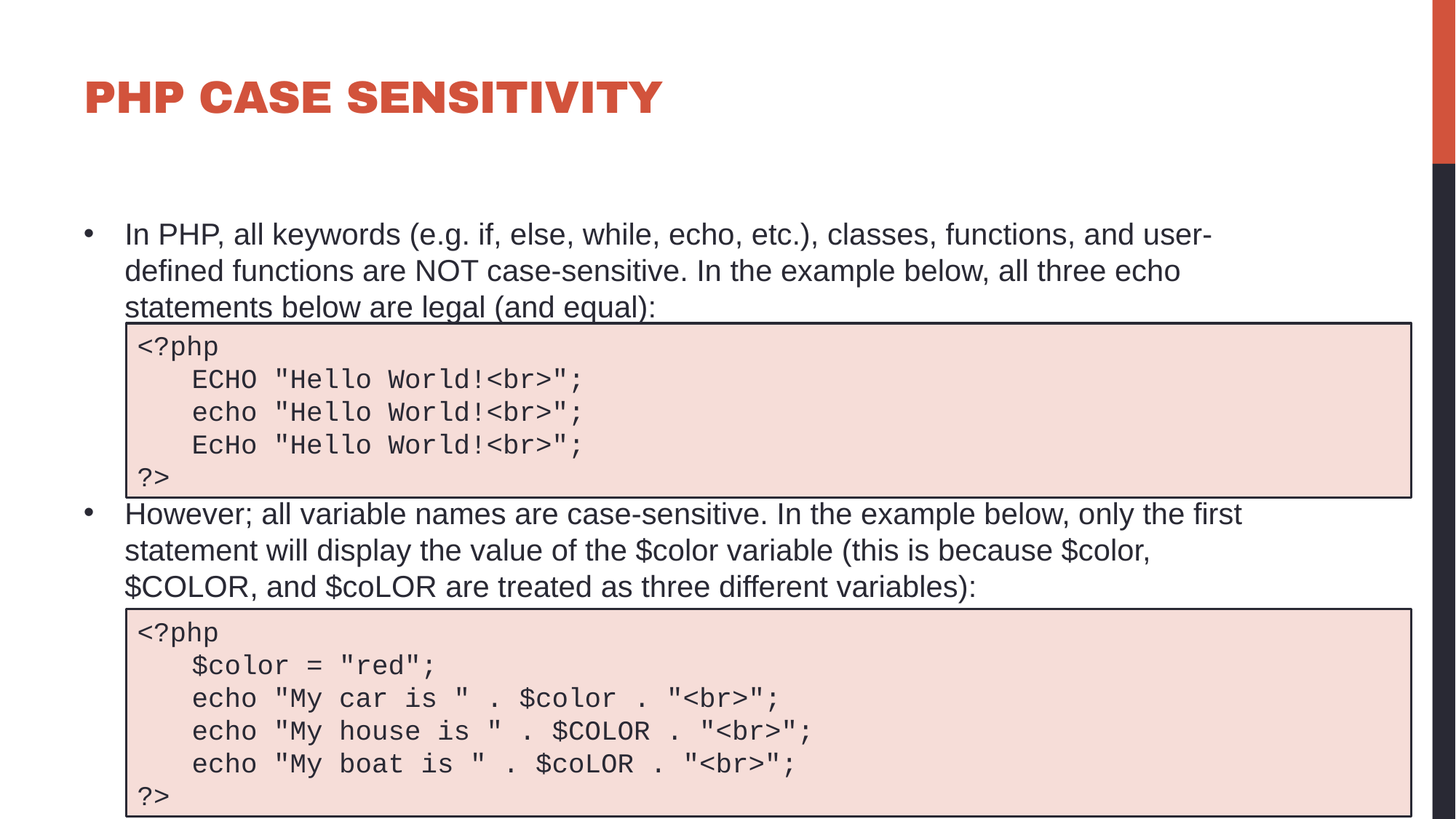

# PHP Case Sensitivity
In PHP, all keywords (e.g. if, else, while, echo, etc.), classes, functions, and user-defined functions are NOT case-sensitive. In the example below, all three echo statements below are legal (and equal):

However; all variable names are case-sensitive. In the example below, only the first statement will display the value of the $color variable (this is because $color, $COLOR, and $coLOR are treated as three different variables):

<?php
ECHO "Hello World!<br>";
echo "Hello World!<br>";
EcHo "Hello World!<br>";
?>
<?php
$color = "red";
echo "My car is " . $color . "<br>";
echo "My house is " . $COLOR . "<br>";
echo "My boat is " . $coLOR . "<br>";
?>